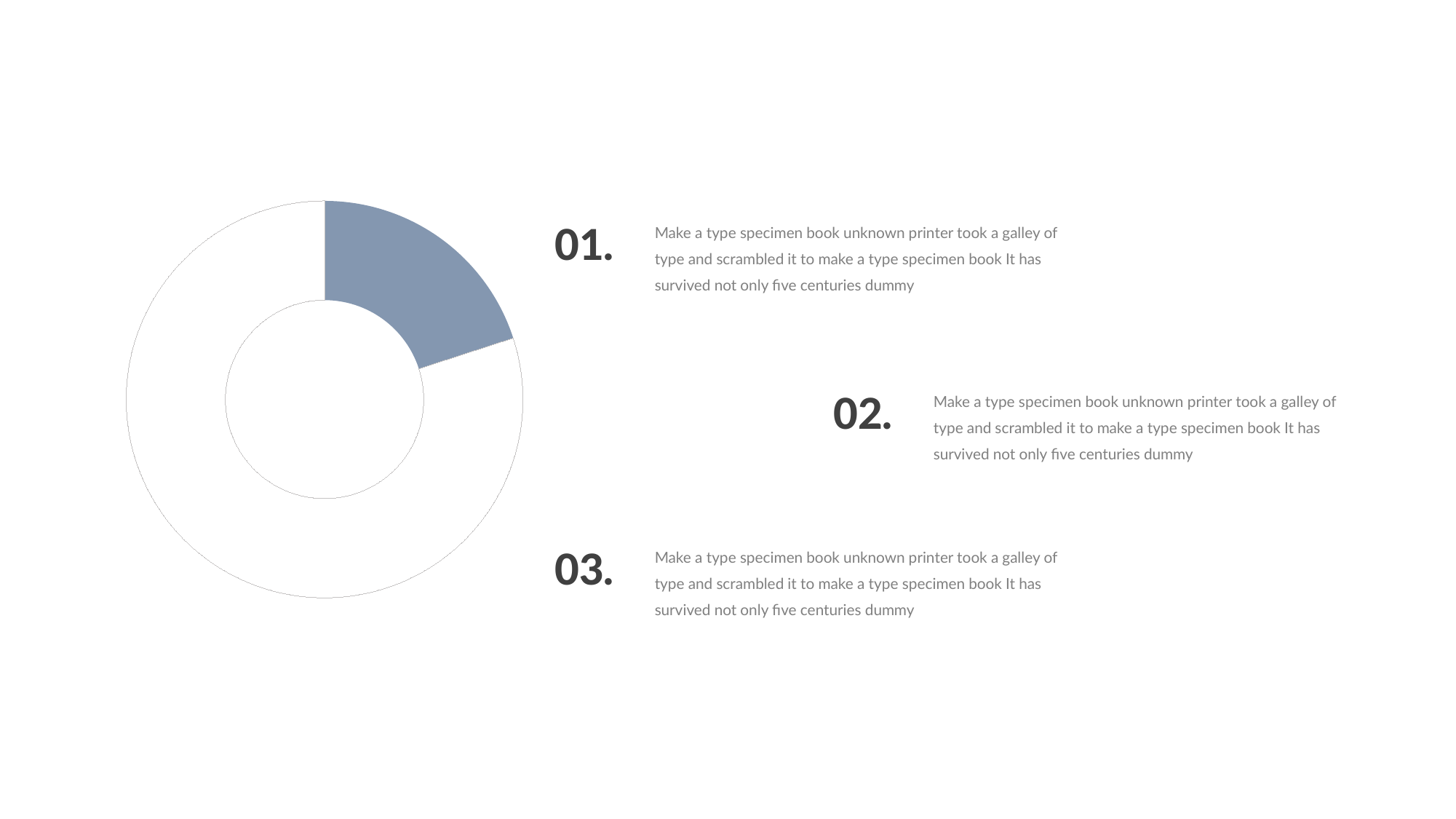

### Chart

| Category | Sales |
|---|---|
| 1st Qtr | 2.0 |
| 2nd Qtr | 8.0 |
Make a type specimen book unknown printer took a galley of type and scrambled it to make a type specimen book It has survived not only five centuries dummy

01.

Make a type specimen book unknown printer took a galley of type and scrambled it to make a type specimen book It has survived not only five centuries dummy

02.
Make a type specimen book unknown printer took a galley of type and scrambled it to make a type specimen book It has survived not only five centuries dummy

03.